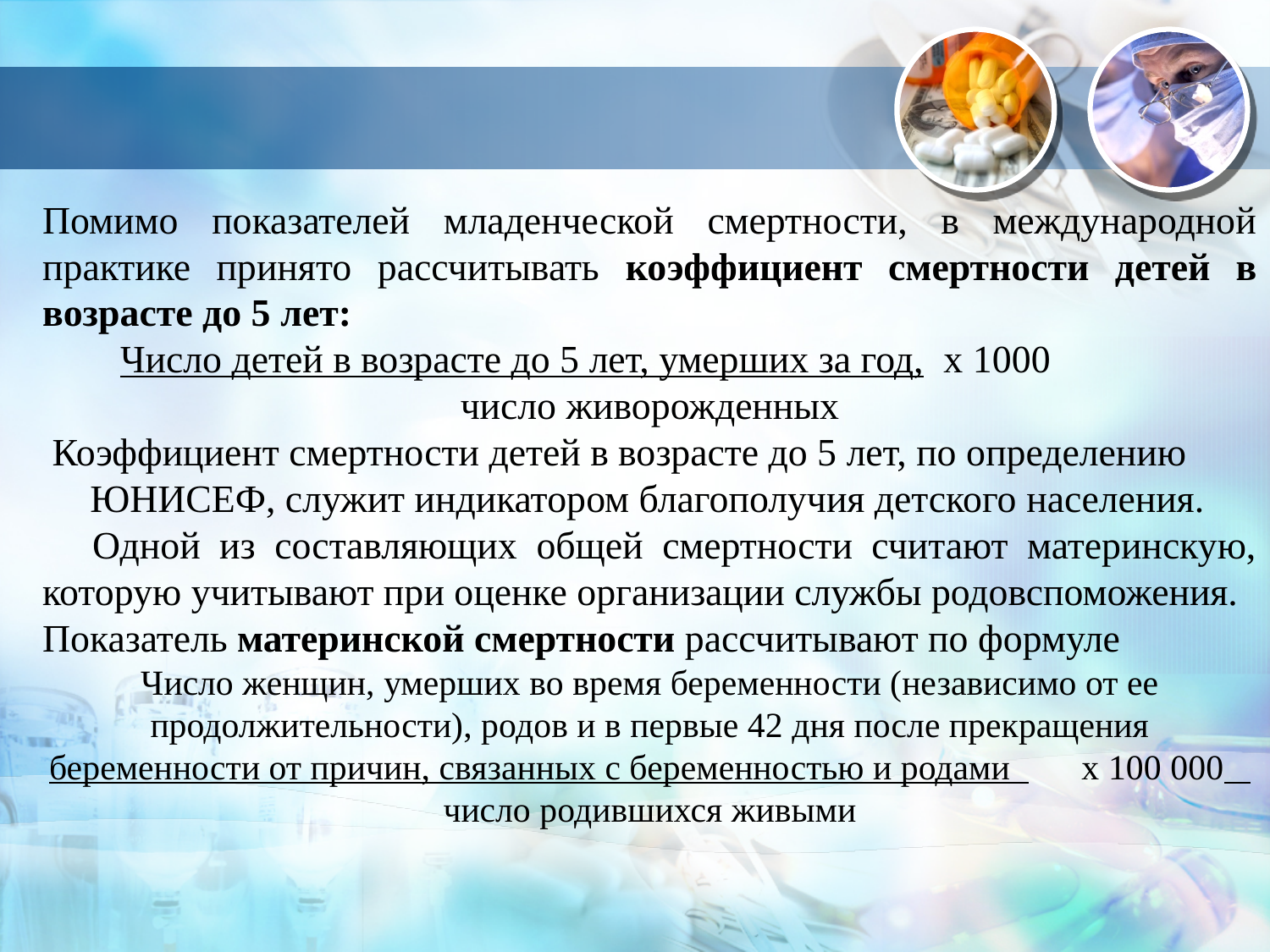

#
Помимо показателей младенческой смертности, в международной практике принято рассчитывать коэффициент смертности детей в возрасте до 5 лет:
        Число детей в возрасте до 5 лет, умерших за год,  х 1000
число живорожденных
 Коэффициент смертности детей в возрасте до 5 лет, по определению ЮНИСЕФ, служит индикатором благополучия детского населения.
Одной из составляющих общей смертности считают материнскую, которую учитывают при оценке организации службы родовспоможения.
Показатель материнской смертности рассчитывают по формуле
Число женщин, умерших во время беременности (независимо от ее продолжительности), родов и в первые 42 дня после прекращения беременности от причин, связанных с беременностью и родами        х 100 000
число родившихся живыми